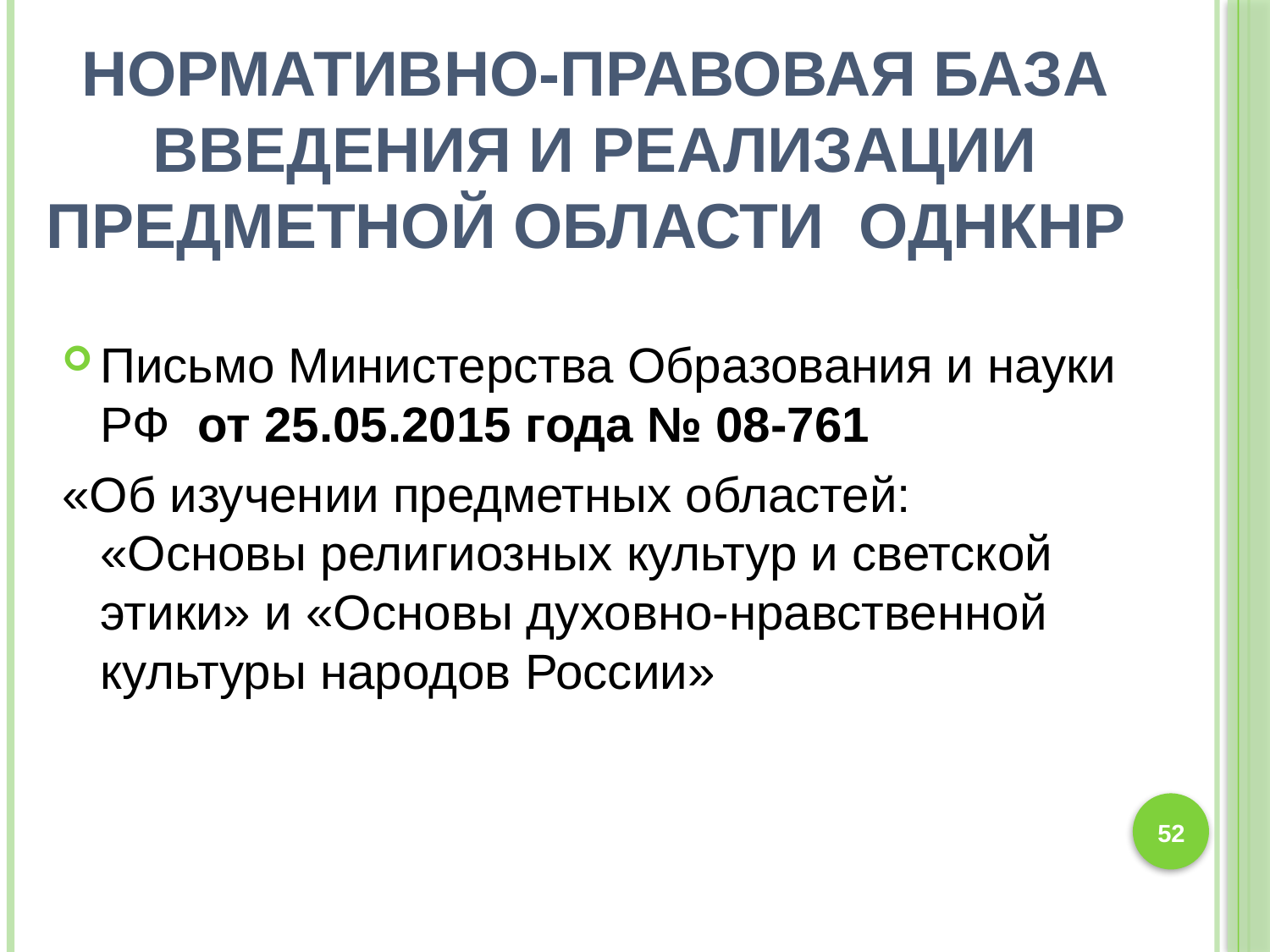

# Нормативно-правовая база введения и реализации предметной области  ОДНКНР
Письмо Министерства Образования и науки РФ  от 25.05.2015 года № 08-761
«Об изучении предметных областей: «Основы религиозных культур и светской этики» и «Основы духовно-нравственной культуры народов России»

52